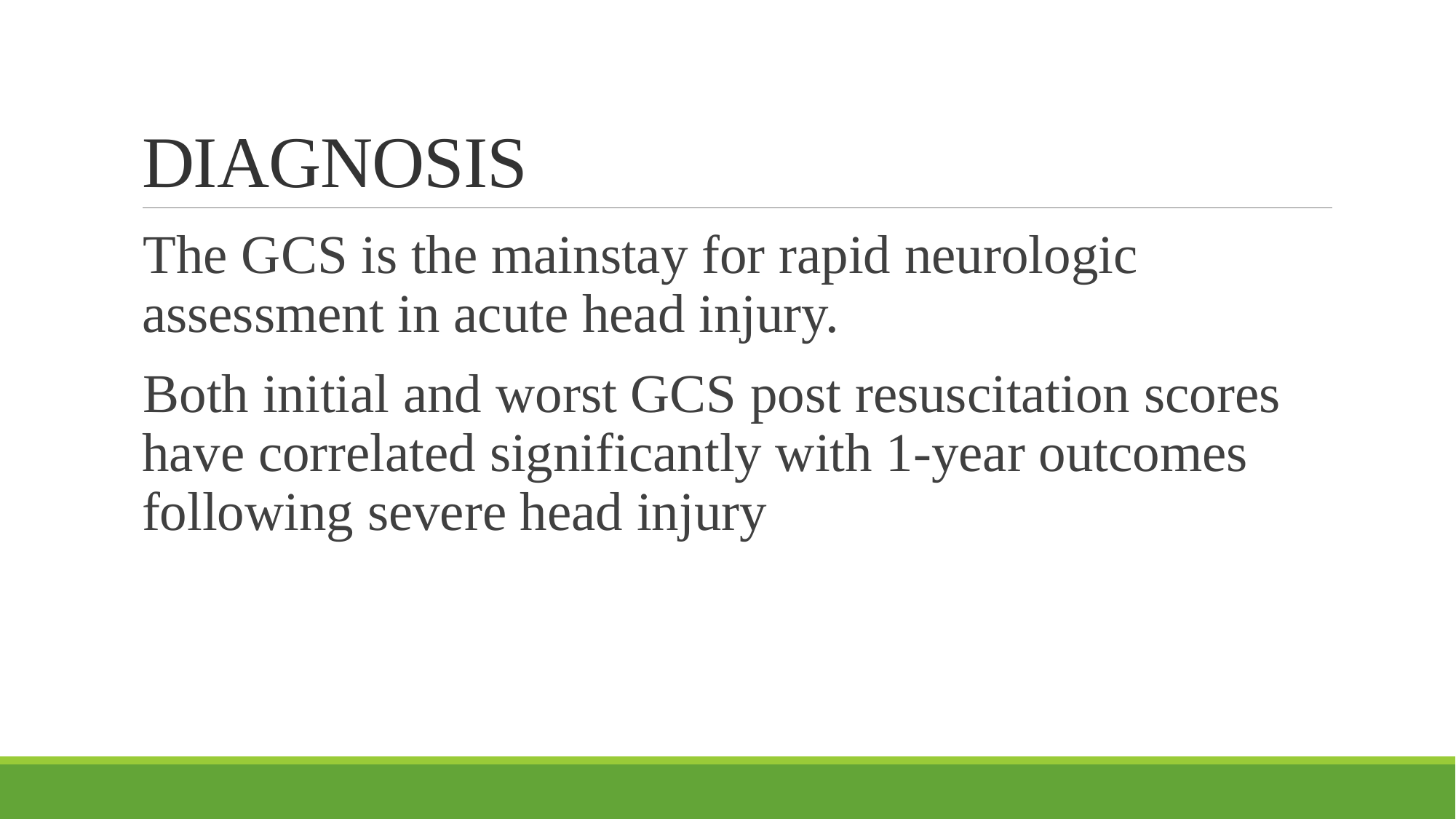

# DIAGNOSIS
The GCS is the mainstay for rapid neurologic assessment in acute head injury.
Both initial and worst GCS post resuscitation scores have correlated significantly with 1-year outcomes following severe head injury